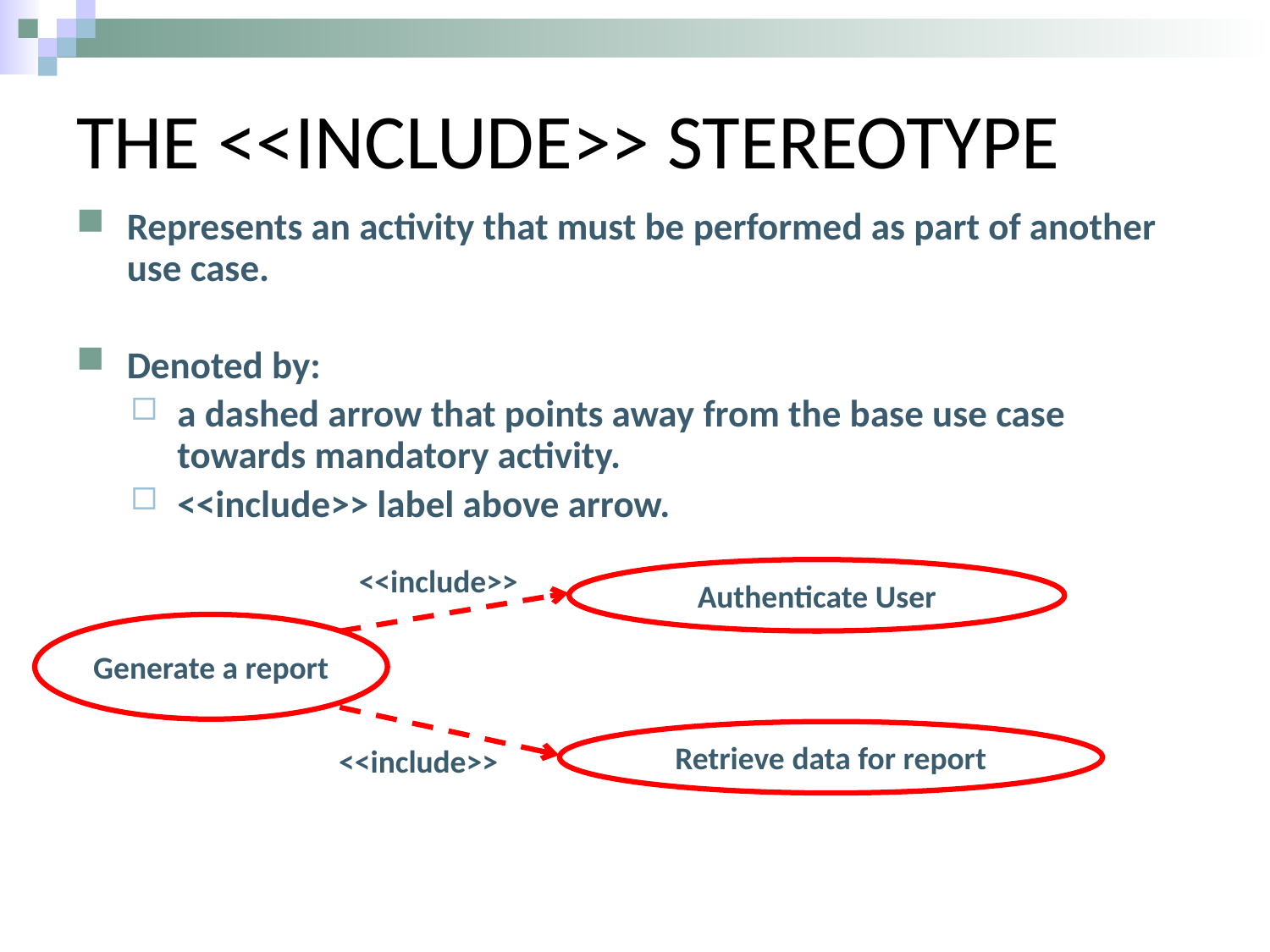

# The <<include>> stereotype
Represents an activity that must be performed as part of another use case.

Denoted by:
a dashed arrow that points away from the base use case towards mandatory activity.
<<include>> label above arrow.
<<include>>
Authenticate User

Generate a report

Retrieve data for report
<<include>>